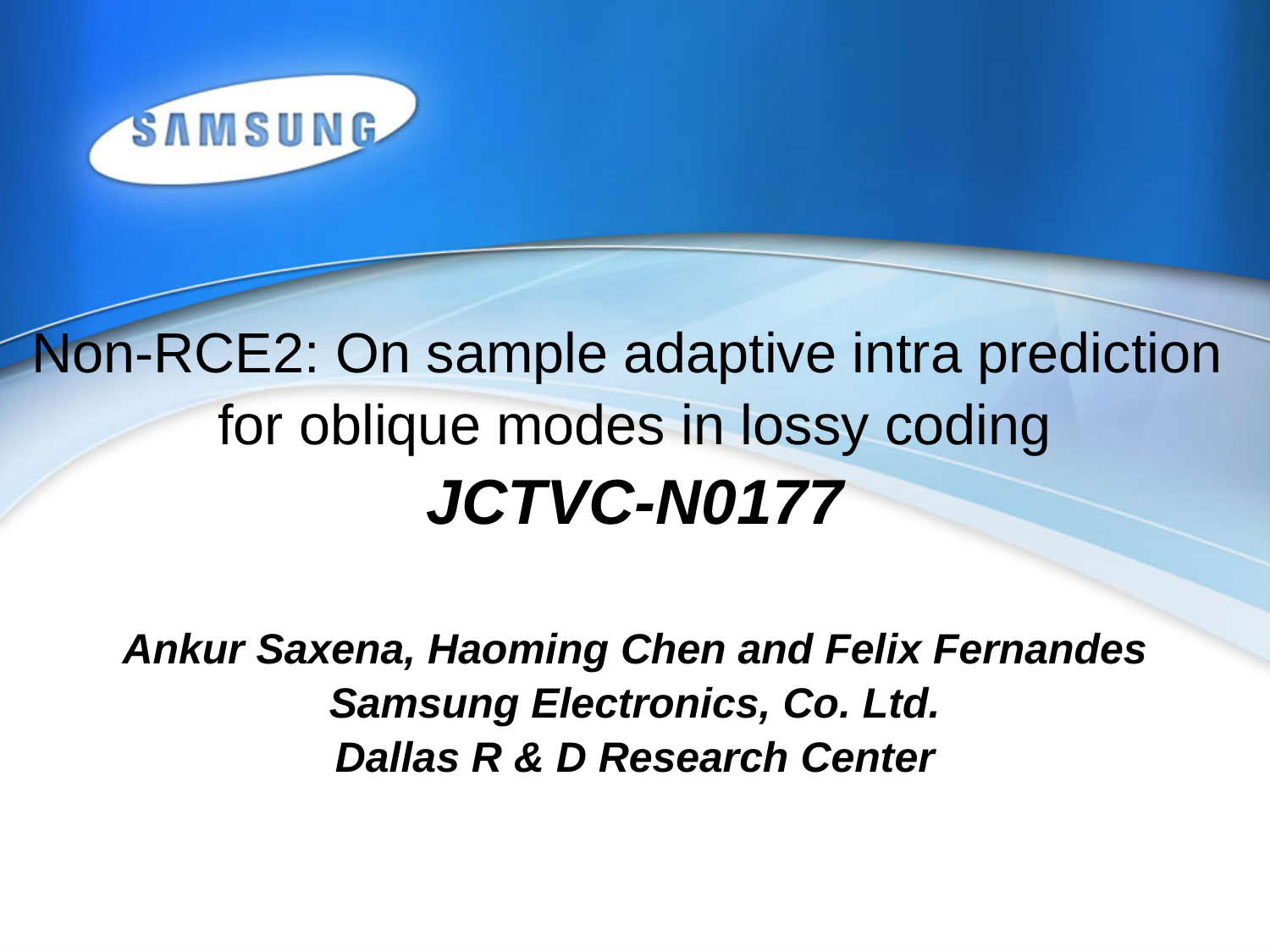

Non-RCE2: On sample adaptive intra prediction
for oblique modes in lossy coding
JCTVC-N0177

Ankur Saxena, Haoming Chen and Felix Fernandes
Samsung Electronics, Co. Ltd.
Dallas R & D Research Center